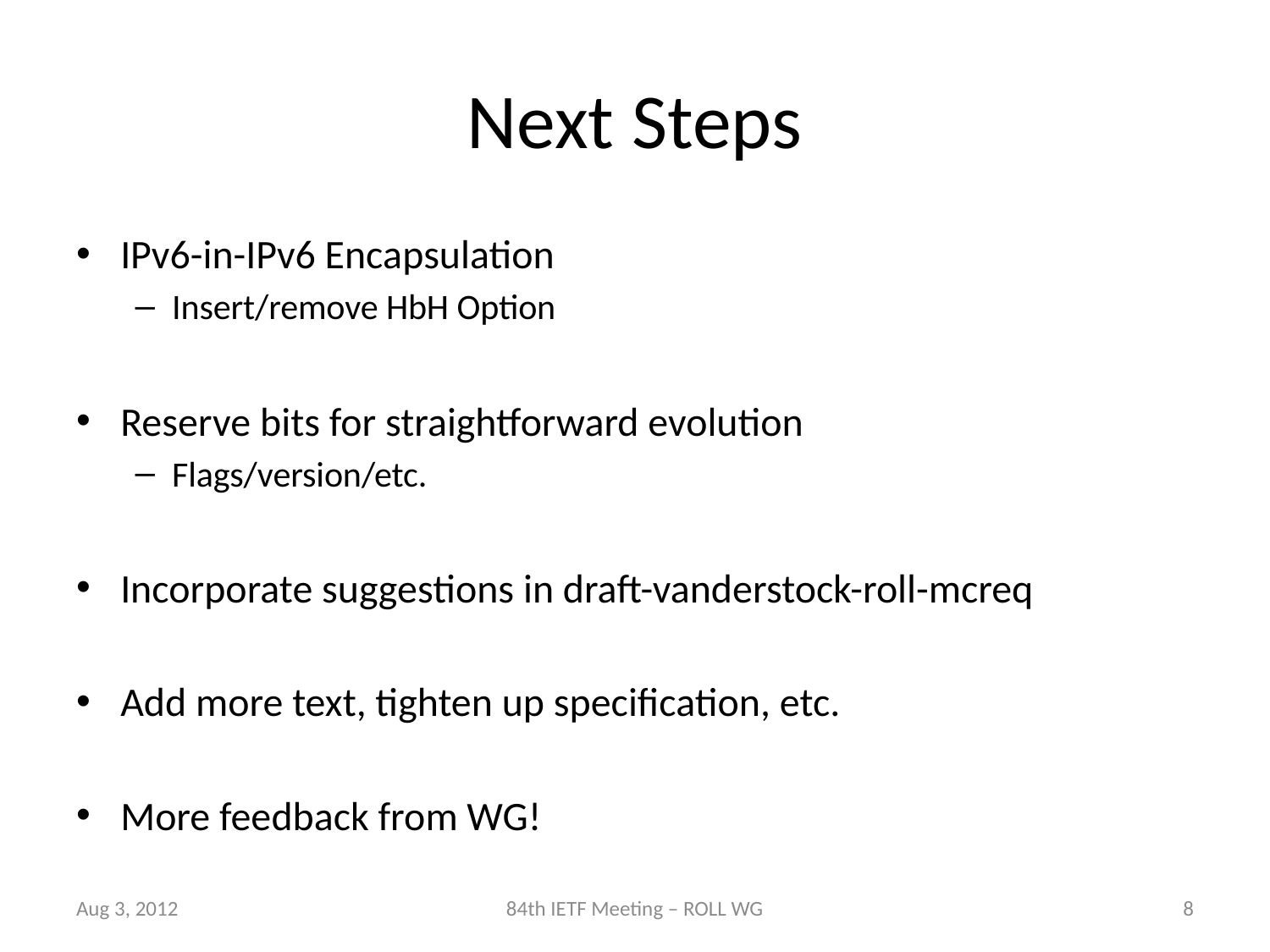

# Next Steps
IPv6-in-IPv6 Encapsulation
Insert/remove HbH Option

Reserve bits for straightforward evolution
Flags/version/etc.

Incorporate suggestions in draft-vanderstock-roll-mcreq

Add more text, tighten up specification, etc.

More feedback from WG!

Aug 3, 2012
84th IETF Meeting – ROLL WG
8